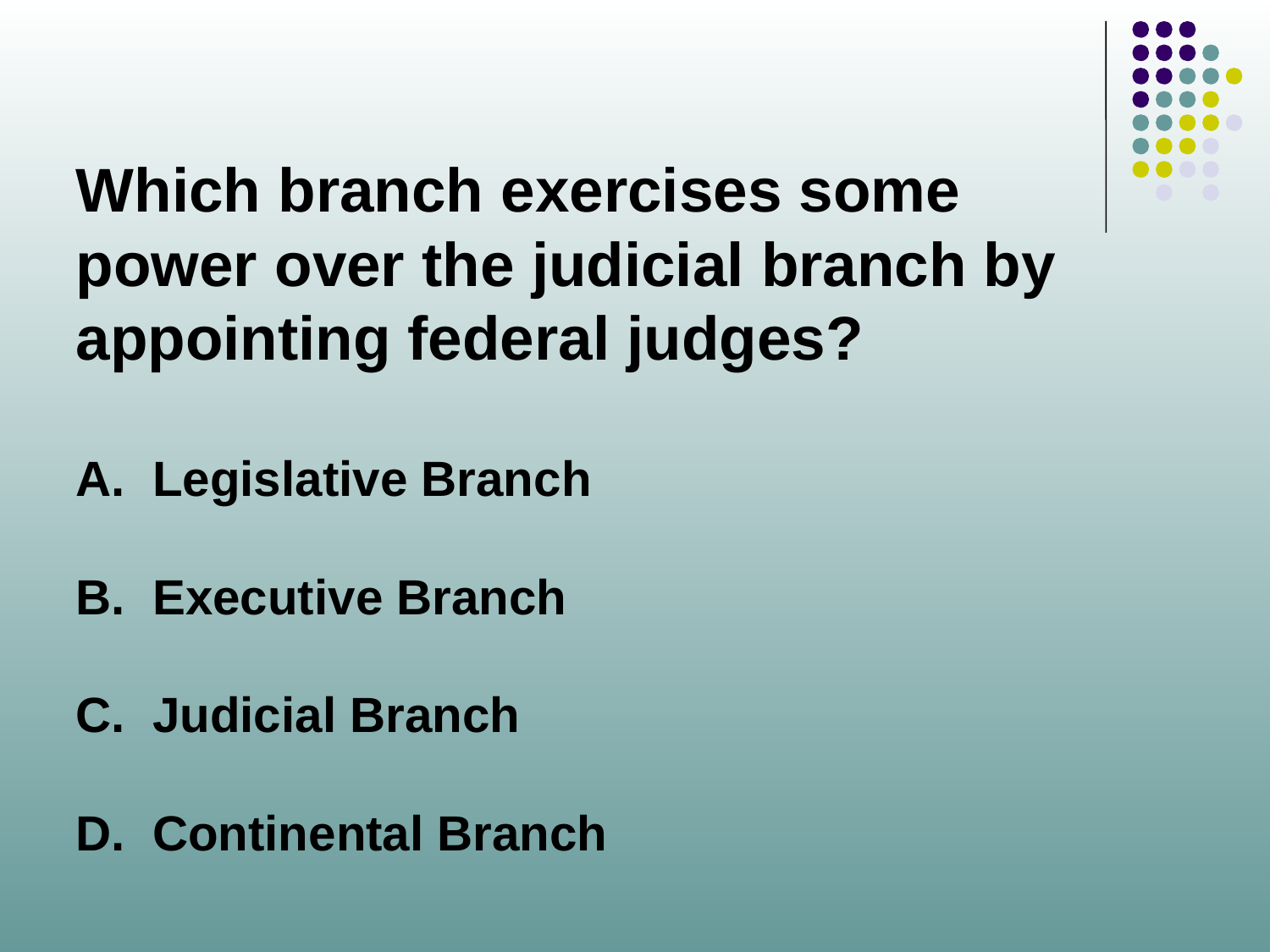

Which branch exercises some power over the judicial branch by appointing federal judges?
A.  Legislative Branch
B.  Executive Branch
C.  Judicial Branch
D.  Continental Branch